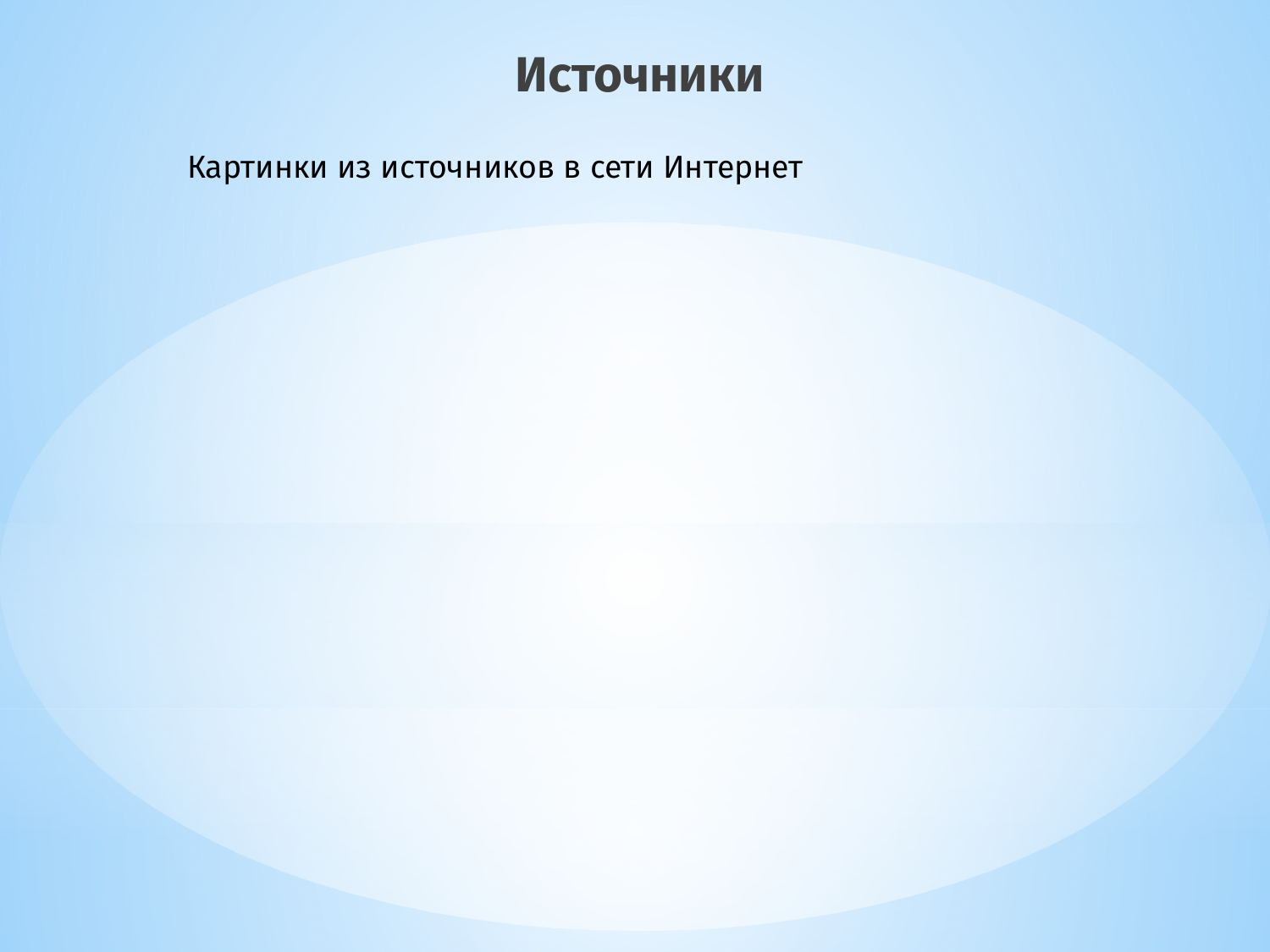

Источники
Картинки из источников в сети Интернет